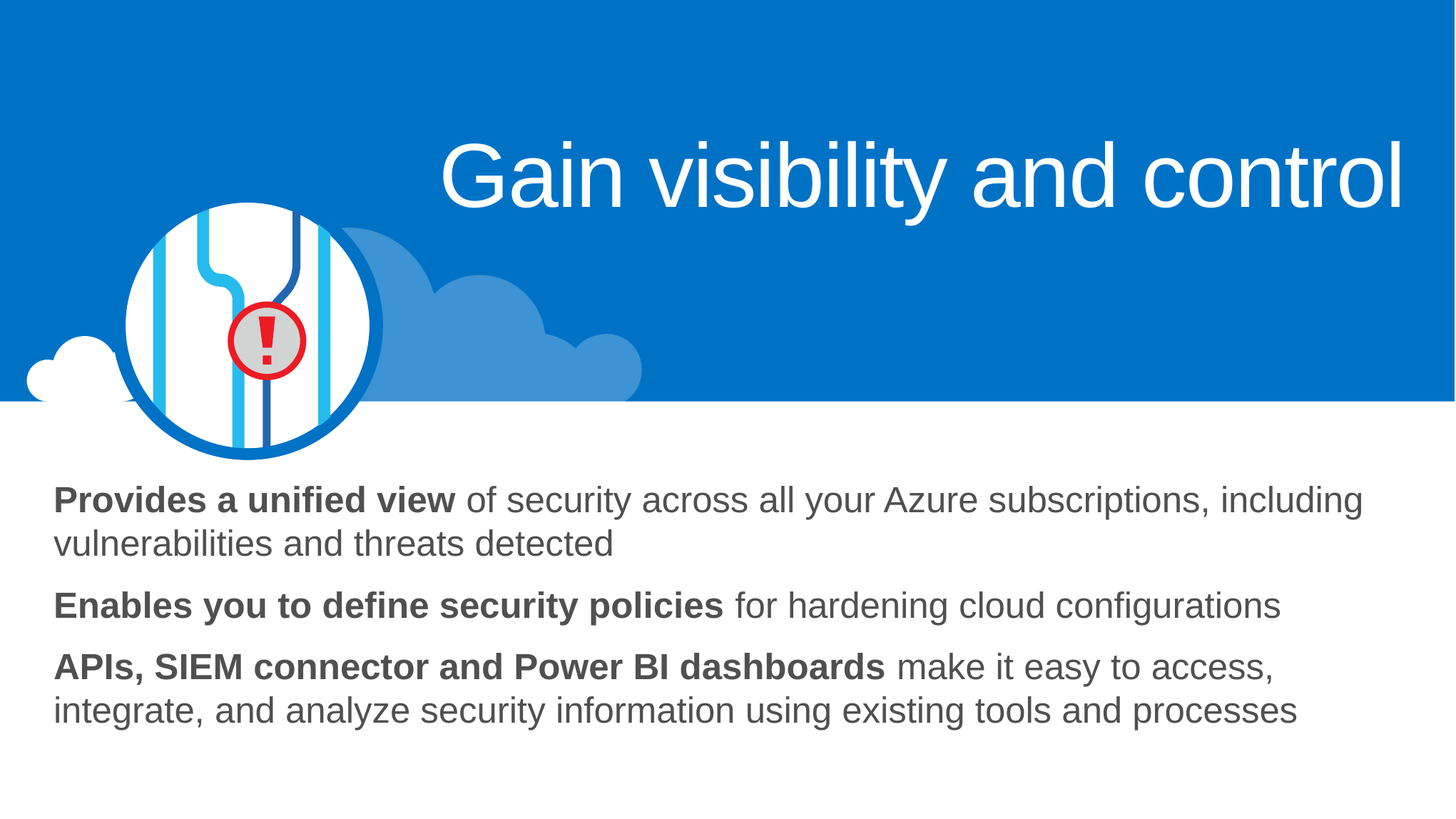

Gain visibility and control

Provides a unified view of security across all your Azure subscriptions, including vulnerabilities and threats detected
Enables you to define security policies for hardening cloud configurations
APIs, SIEM connector and Power BI dashboards make it easy to access, integrate, and analyze security information using existing tools and processes